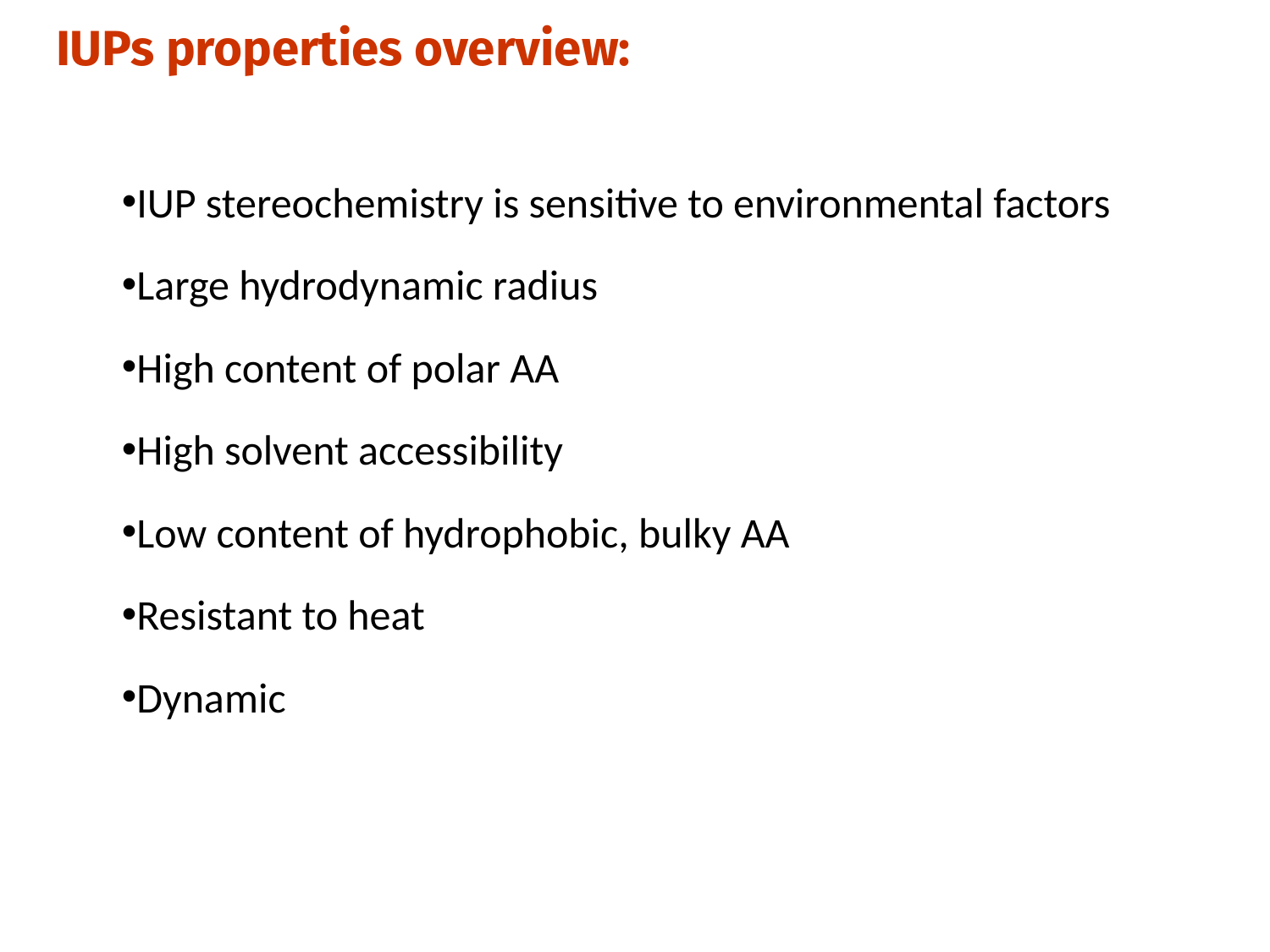

IUPs properties overview:
IUP stereochemistry is sensitive to environmental factors
Large hydrodynamic radius
High content of polar AA
High solvent accessibility
Low content of hydrophobic, bulky AA
Resistant to heat
Dynamic